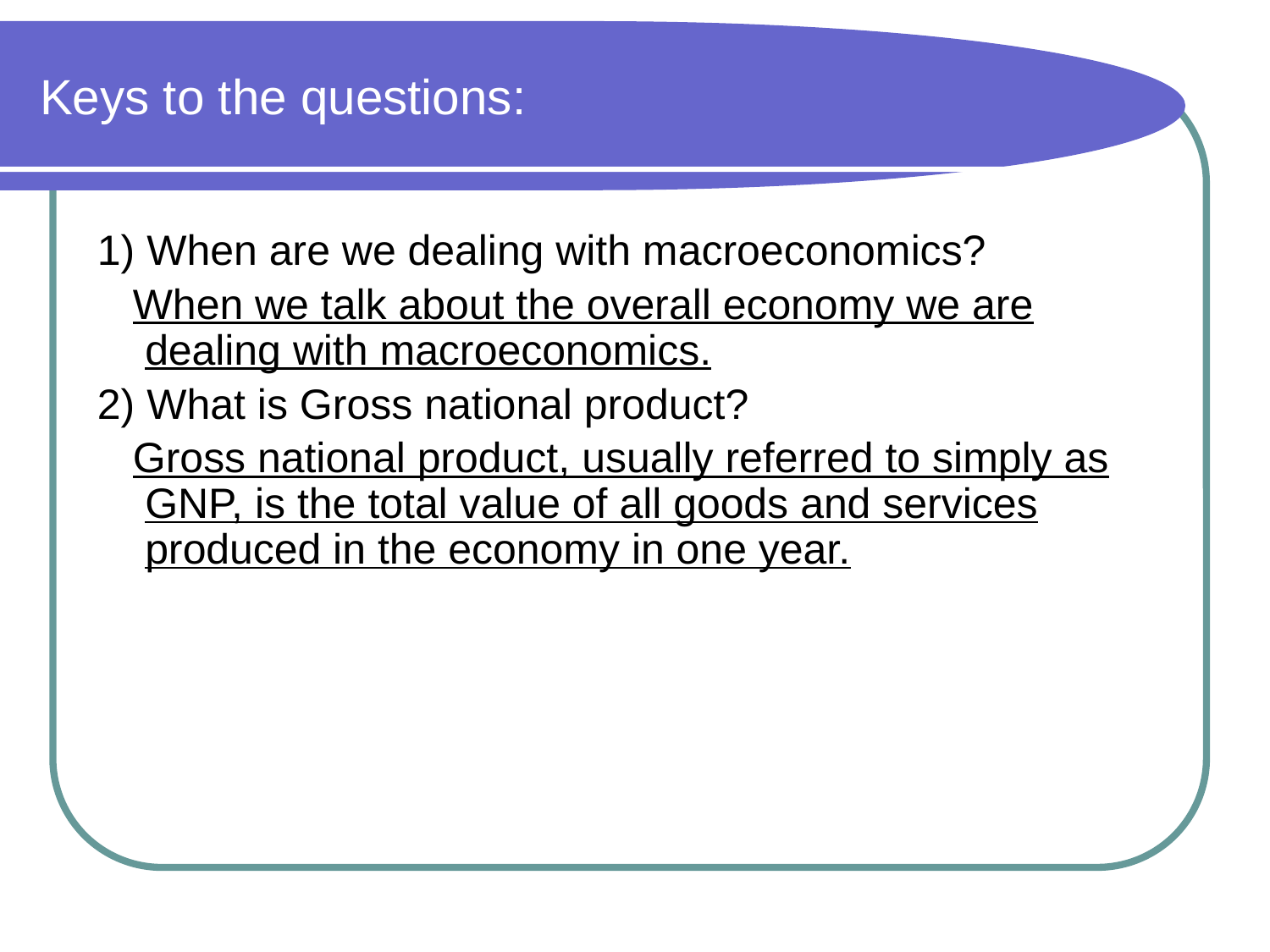

# Keys to the questions:
1) When are we dealing with macroeconomics?
   When we talk about the overall economy we are dealing with macroeconomics.
2) What is Gross national product?
   Gross national product, usually referred to simply as GNP, is the total value of all goods and services produced in the economy in one year.